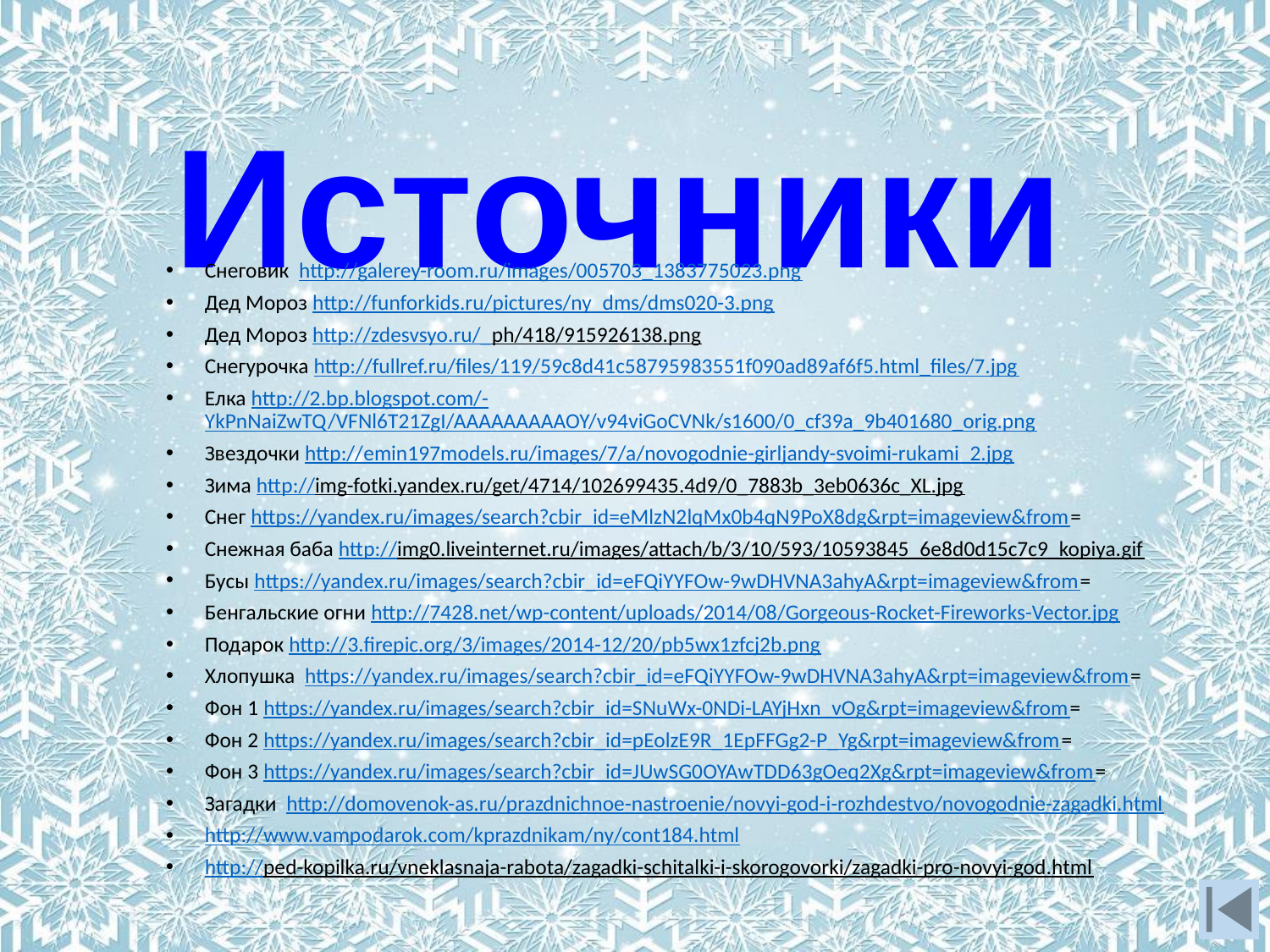

# Источники
Снеговик  http://galerey-room.ru/images/005703_1383775023.png
Дед Мороз http://funforkids.ru/pictures/ny_dms/dms020-3.png
Дед Мороз http://zdesvsyo.ru/_ph/418/915926138.png
Снегурочка http://fullref.ru/files/119/59c8d41c58795983551f090ad89af6f5.html_files/7.jpg
Елка http://2.bp.blogspot.com/-YkPnNaiZwTQ/VFNl6T21ZgI/AAAAAAAAAOY/v94viGoCVNk/s1600/0_cf39a_9b401680_orig.png
Звездочки http://emin197models.ru/images/7/a/novogodnie-girljandy-svoimi-rukami_2.jpg
Зима http://img-fotki.yandex.ru/get/4714/102699435.4d9/0_7883b_3eb0636c_XL.jpg
Снег https://yandex.ru/images/search?cbir_id=eMlzN2lqMx0b4qN9PoX8dg&rpt=imageview&from=
Снежная баба http://img0.liveinternet.ru/images/attach/b/3/10/593/10593845_6e8d0d15c7c9_kopiya.gif
Бусы https://yandex.ru/images/search?cbir_id=eFQiYYFOw-9wDHVNA3ahyA&rpt=imageview&from=
Бенгальские огни http://7428.net/wp-content/uploads/2014/08/Gorgeous-Rocket-Fireworks-Vector.jpg
Подарок http://3.firepic.org/3/images/2014-12/20/pb5wx1zfcj2b.png
Хлопушка  https://yandex.ru/images/search?cbir_id=eFQiYYFOw-9wDHVNA3ahyA&rpt=imageview&from=
Фон 1 https://yandex.ru/images/search?cbir_id=SNuWx-0NDi-LAYjHxn_vOg&rpt=imageview&from=
Фон 2 https://yandex.ru/images/search?cbir_id=pEolzE9R_1EpFFGg2-P_Yg&rpt=imageview&from=
Фон 3 https://yandex.ru/images/search?cbir_id=JUwSG0OYAwTDD63gOeq2Xg&rpt=imageview&from=
Загадки  http://domovenok-as.ru/prazdnichnoe-nastroenie/novyi-god-i-rozhdestvo/novogodnie-zagadki.html
http://www.vampodarok.com/kprazdnikam/ny/cont184.html
http://ped-kopilka.ru/vneklasnaja-rabota/zagadki-schitalki-i-skorogovorki/zagadki-pro-novyi-god.html